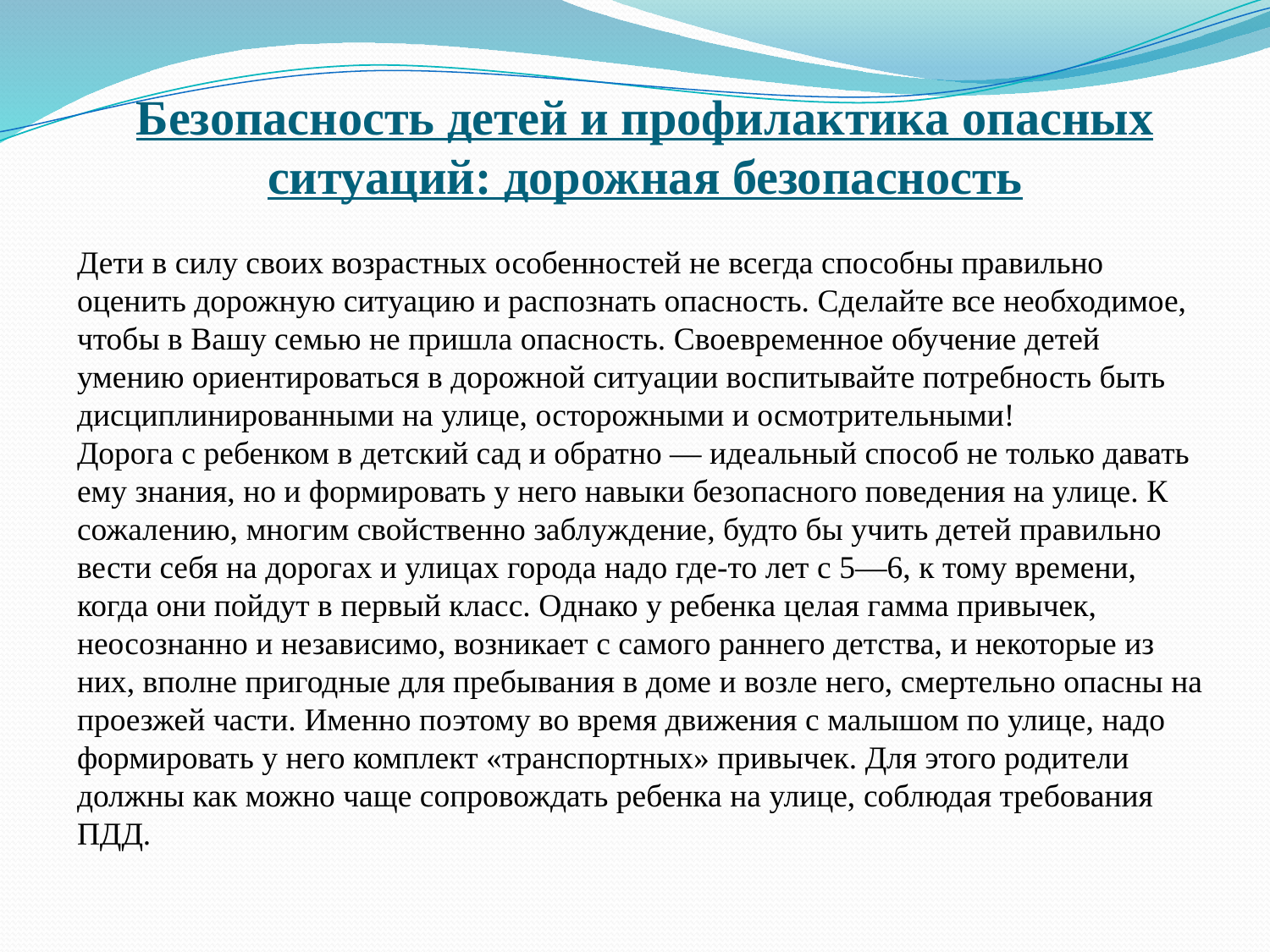

Безопасность детей и профилактика опасных ситуаций: дорожная безопасность
Дети в силу своих возрастных особенностей не всегда способны правильно оценить дорожную ситуацию и распознать опасность. Сделайте все необходимое, чтобы в Вашу семью не пришла опасность. Своевременное обучение детей умению ориентироваться в дорожной ситуации воспитывайте потребность быть дисциплинированными на улице, осторожными и осмотрительными!
Дорога с ребенком в детский сад и обратно — идеальный способ не только давать ему знания, но и формировать у него навыки безопасного поведения на улице. К сожалению, многим свойственно заблуждение, будто бы учить детей правильно вести себя на дорогах и улицах города надо где-то лет с 5—6, к тому времени, когда они пойдут в первый класс. Однако у ребенка целая гамма привычек, неосознанно и независимо, возникает с самого раннего детства, и некоторые из них, вполне пригодные для пребывания в доме и возле него, смертельно опасны на проезжей части. Именно поэтому во время движения с малышом по улице, надо формировать у него комплект «транспортных» привычек. Для этого родители должны как можно чаще сопровождать ребенка на улице, соблюдая требования ПДД.